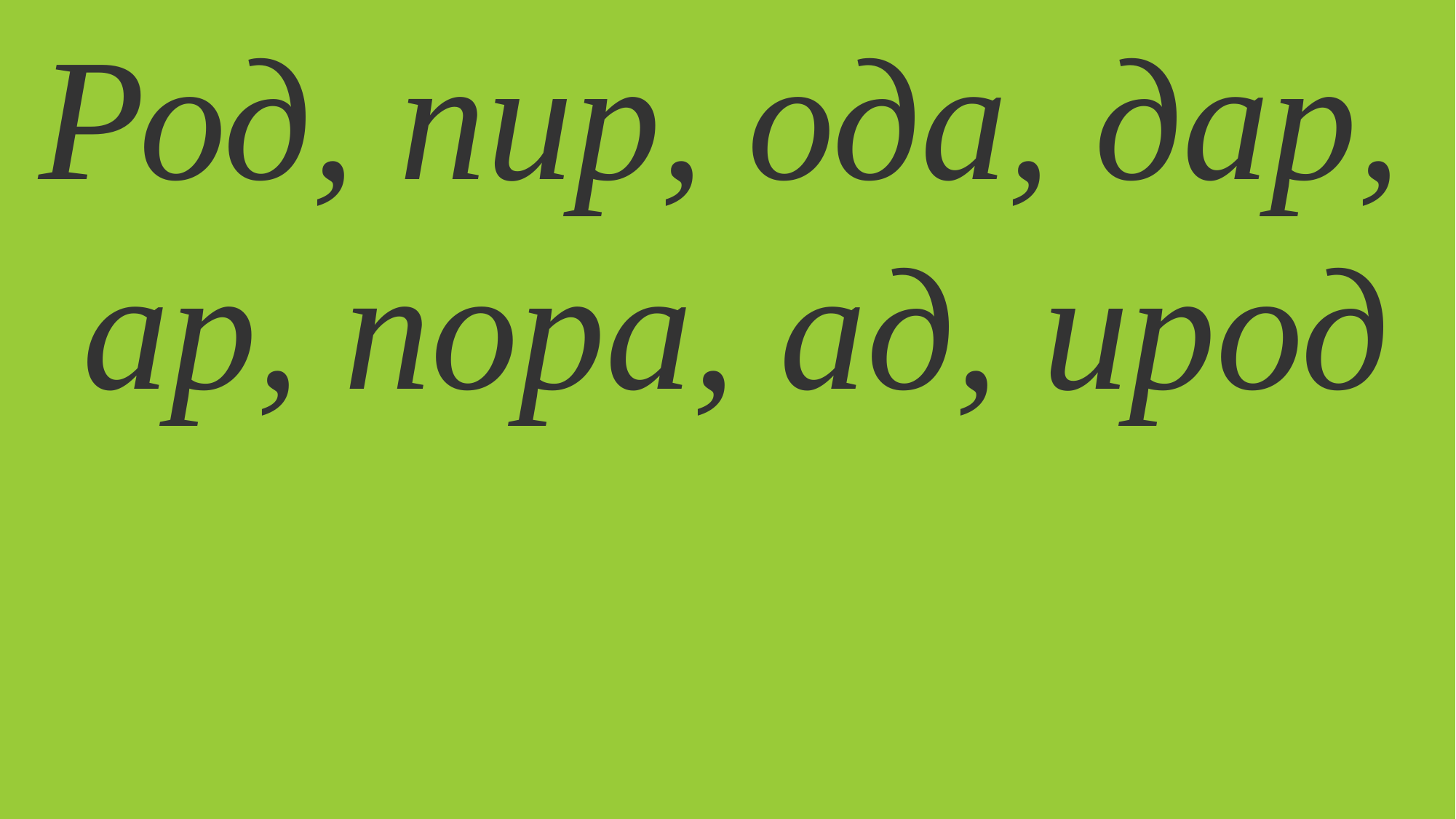

Род, пир, ода, дар,
 ар, пора, ад, ирод